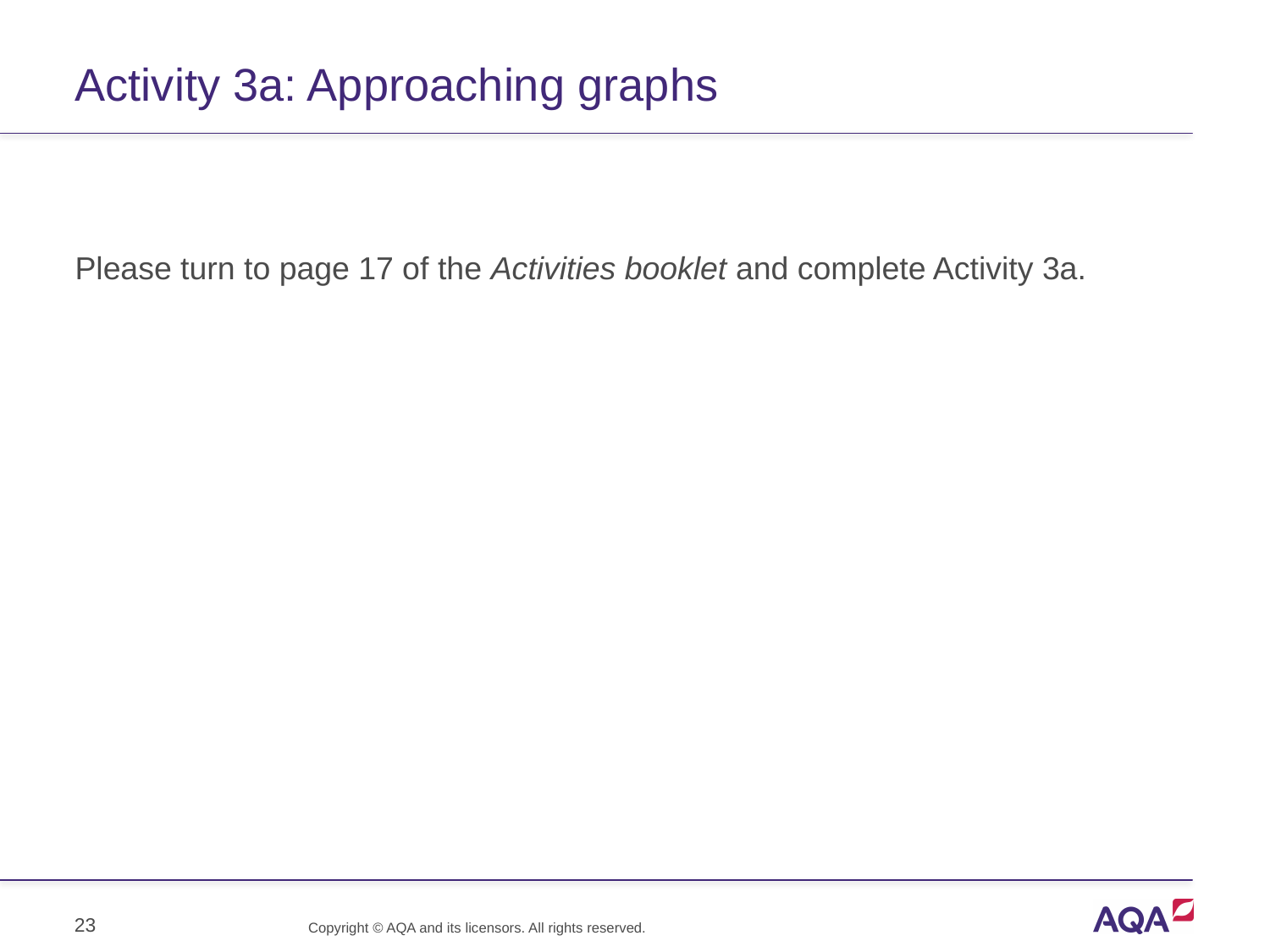

# Activity 3a: Approaching graphs
Please turn to page 17 of the Activities booklet and complete Activity 3a.

23
Copyright © AQA and its licensors. All rights reserved.